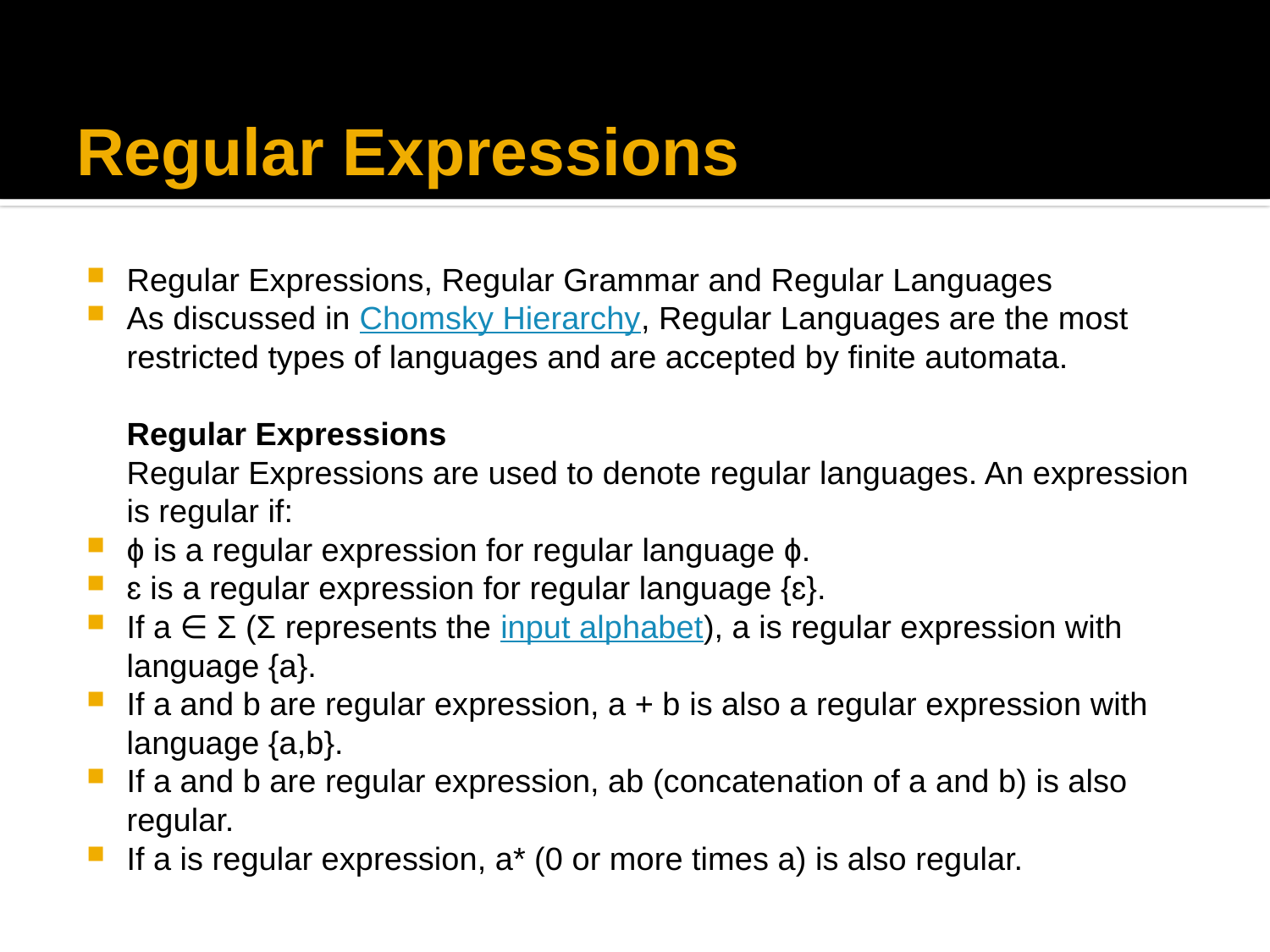

# Regular Expressions
Regular Expressions, Regular Grammar and Regular Languages
As discussed in Chomsky Hierarchy, Regular Languages are the most restricted types of languages and are accepted by finite automata.
 
Regular Expressions
Regular Expressions are used to denote regular languages. An expression is regular if:
ɸ is a regular expression for regular language ɸ.
ɛ is a regular expression for regular language {ɛ}.
If a ∈ Σ (Σ represents the input alphabet), a is regular expression with language {a}.
If a and b are regular expression, a + b is also a regular expression with language {a,b}.
If a and b are regular expression, ab (concatenation of a and b) is also regular.
If a is regular expression, a* (0 or more times a) is also regular.